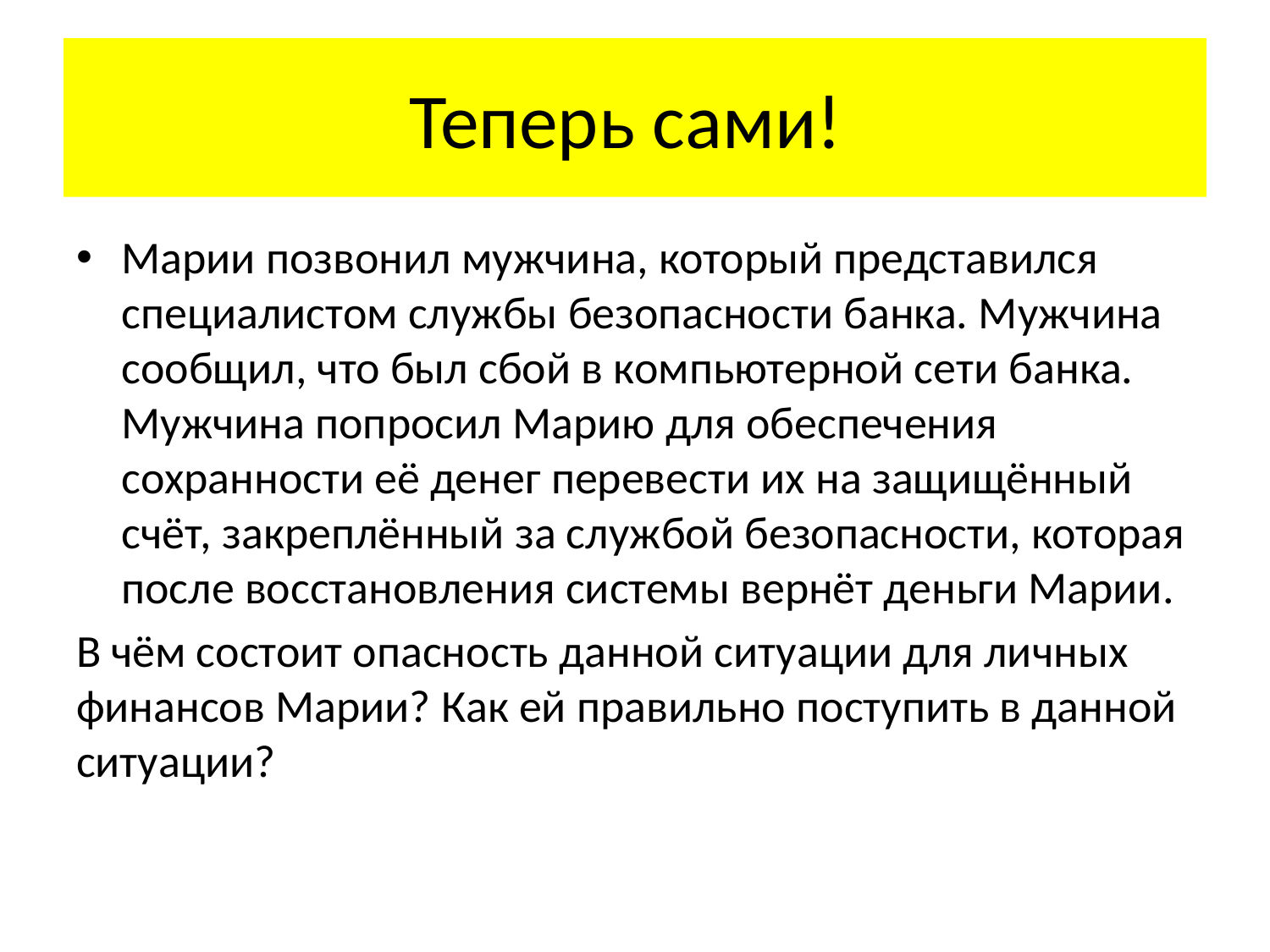

# Теперь сами!
Марии позвонил мужчина, который представился специалистом службы безопасности банка. Мужчина сообщил, что был сбой в компьютерной сети банка. Мужчина попросил Марию для обеспечения сохранности её денег перевести их на защищённый счёт, закреплённый за службой безопасности, которая после восстановления системы вернёт деньги Марии.
В чём состоит опасность данной ситуации для личных финансов Марии? Как ей правильно поступить в данной ситуации?